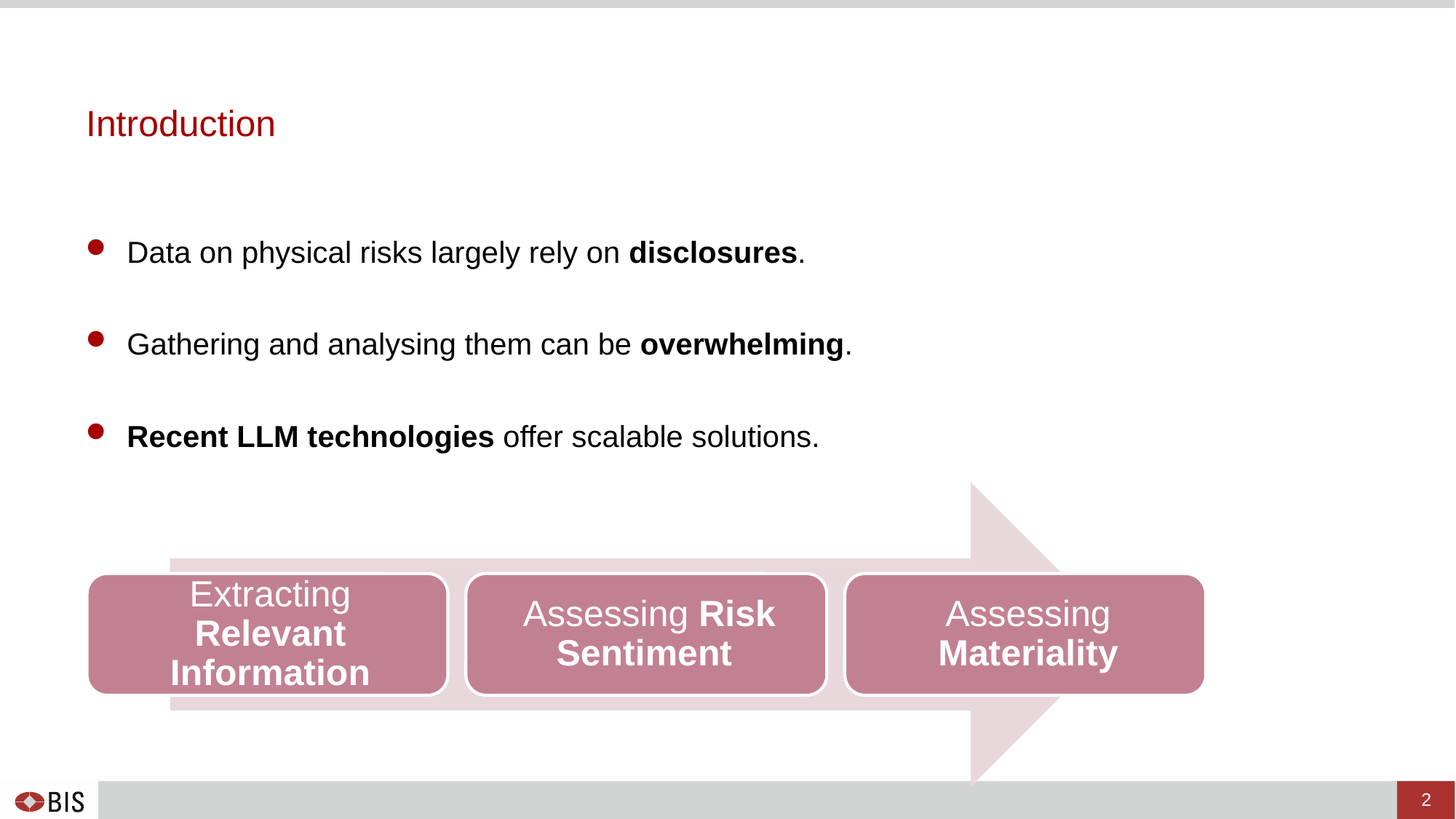

# Introduction
Data on physical risks largely rely on disclosures.

Gathering and analysing them can be overwhelming.

Recent LLM technologies offer scalable solutions.

Extracting Relevant Information
Assessing Risk Sentiment
Assessing Materiality
2